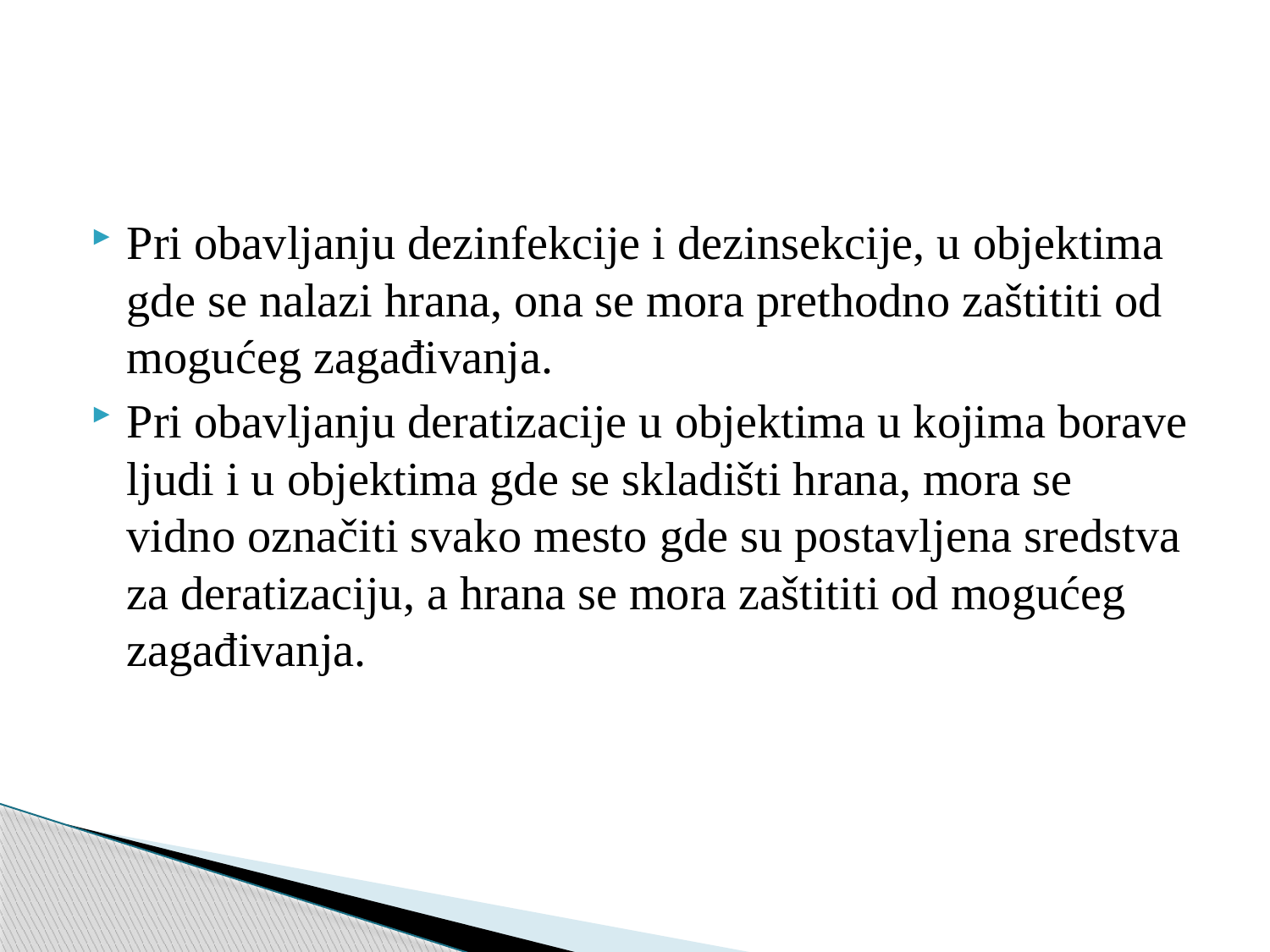

Pri obavljanju dezinfekcije i dezinsekcije, u objektima gde se nalazi hrana, ona se mora prethodno zaštititi od mogućeg zagađivanja.
Pri obavljanju deratizacije u objektima u kojima borave ljudi i u objektima gde se skladišti hrana, mora se vidno označiti svako mesto gde su postavljena sredstva za deratizaciju, a hrana se mora zaštititi od mogućeg zagađivanja.